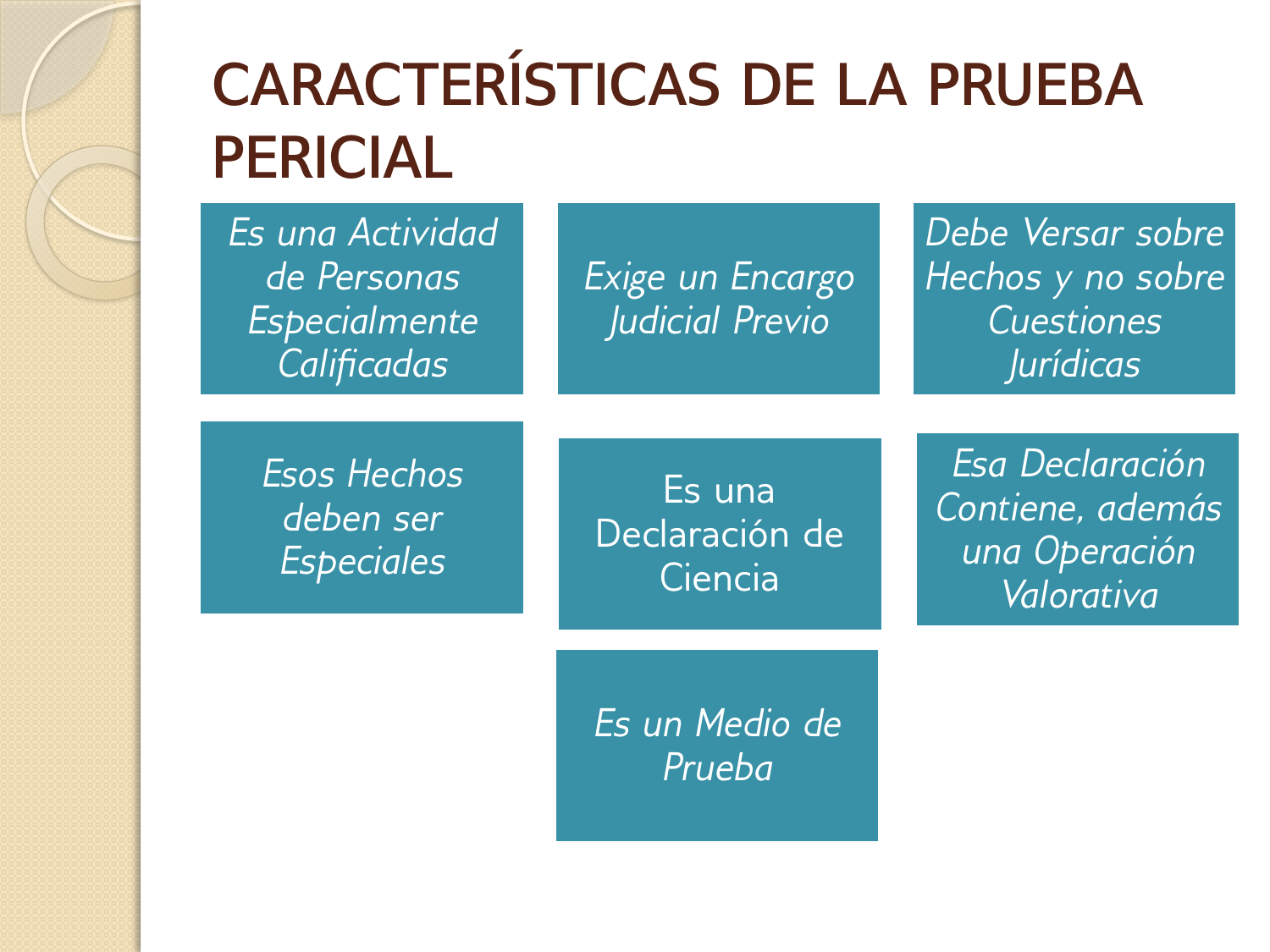

# CARACTERÍSTICAS DE LA PRUEBA PERICIAL
Es una Actividad de Personas Especialmente Calificadas
Exige un Encargo Judicial Previo
Debe Versar sobre Hechos y no sobre Cuestiones Jurídicas
Esa Declaración Contiene, además una Operación Valorativa
Es una Declaración de Ciencia
Esos Hechos deben ser Especiales
Es un Medio de Prueba